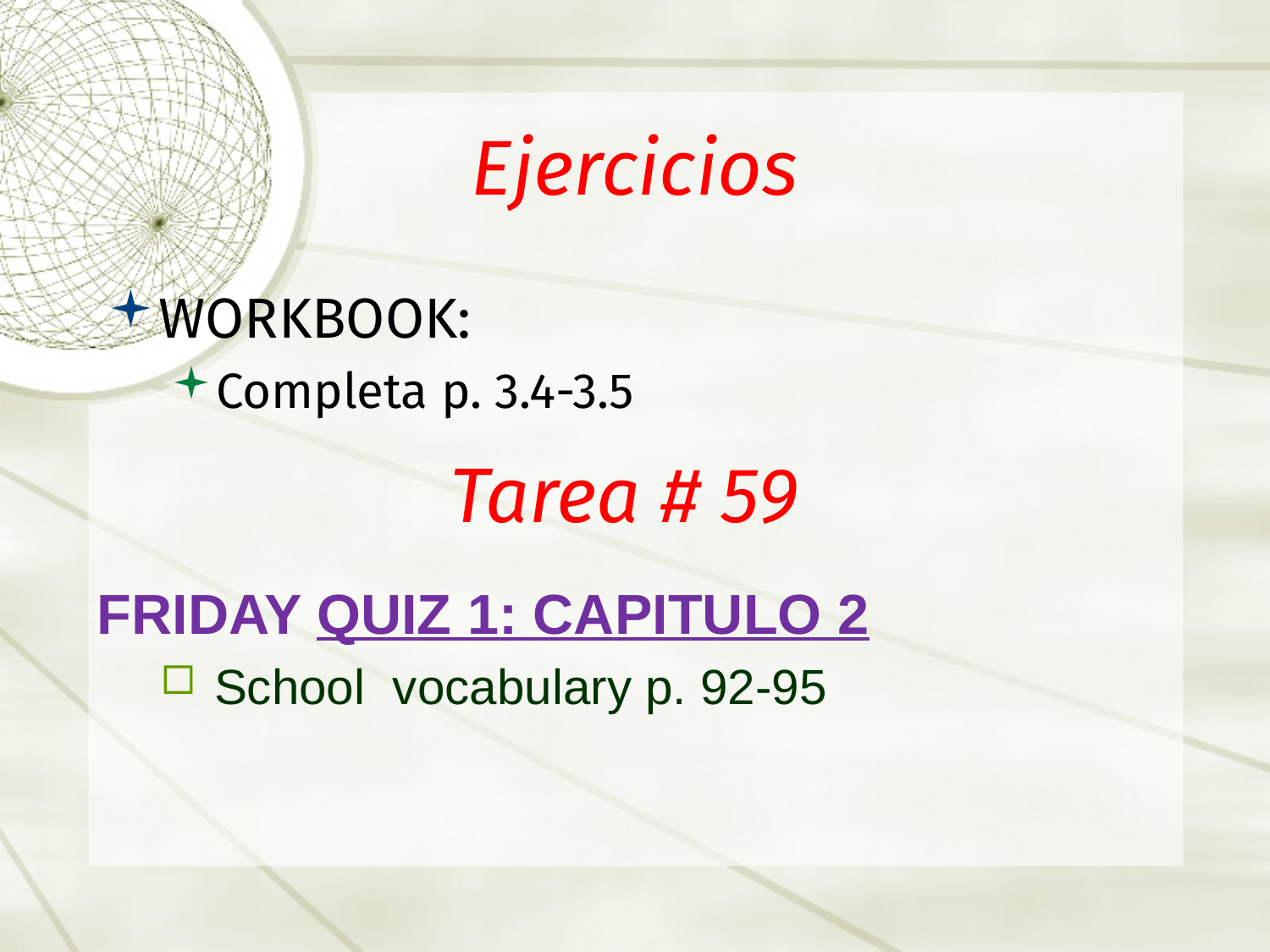

# Ejercicios
WORKBOOK:
Completa p. 3.4-3.5
Tarea # 59
FRIDAY QUIZ 1: CAPITULO 2
 School  vocabulary p. 92-95